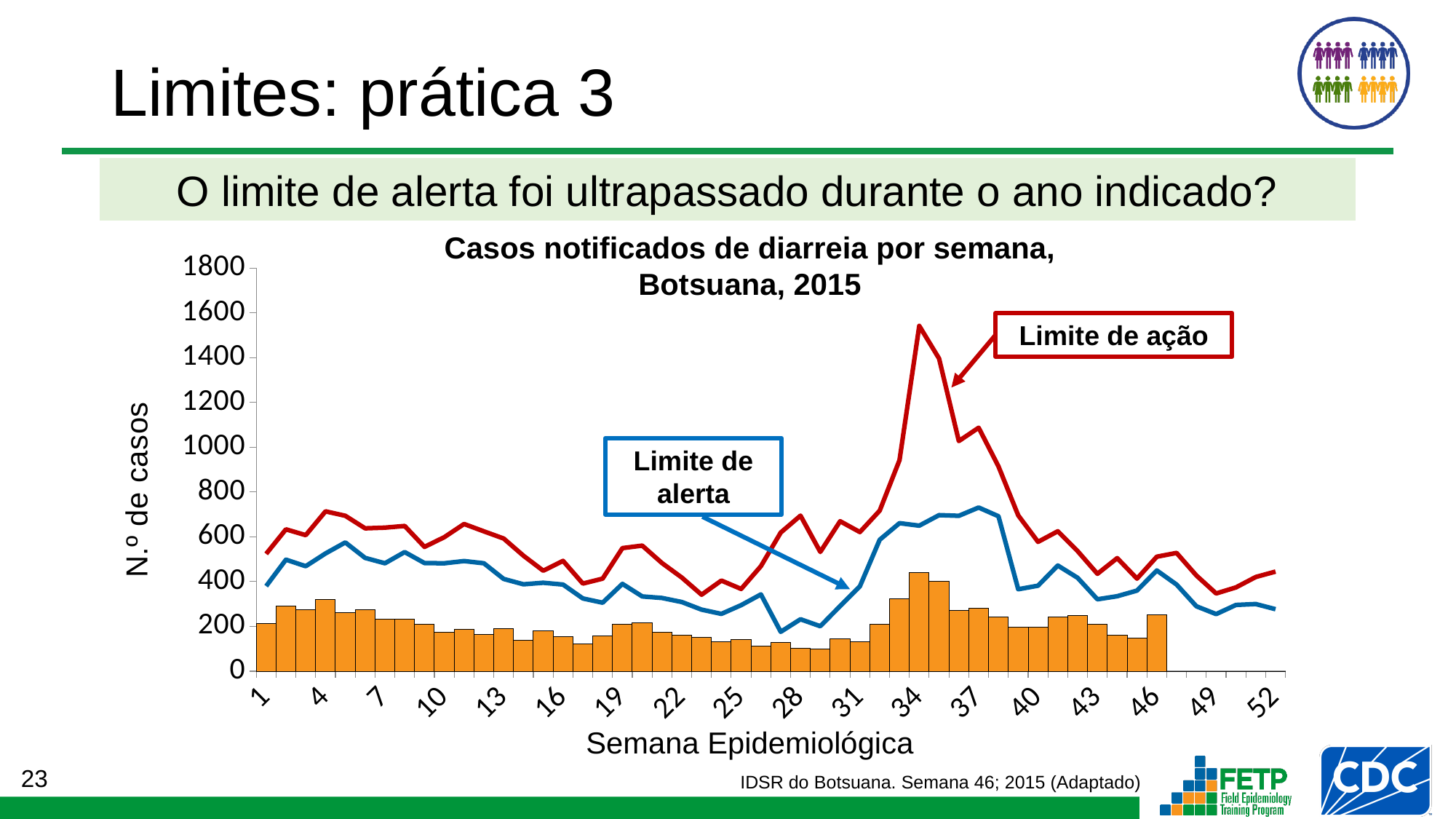

# Limites: prática 3
O limite de alerta foi ultrapassado durante o ano indicado?

### Chart

| Category |  | Alerta | Ação |
|---|---|---|---|
Casos notificados de diarreia por semana, Botsuana, 2015
Limite de ação
Limite de alerta
Semana Epidemiológica
IDSR do Botsuana. Semana 46; 2015 (Adaptado)